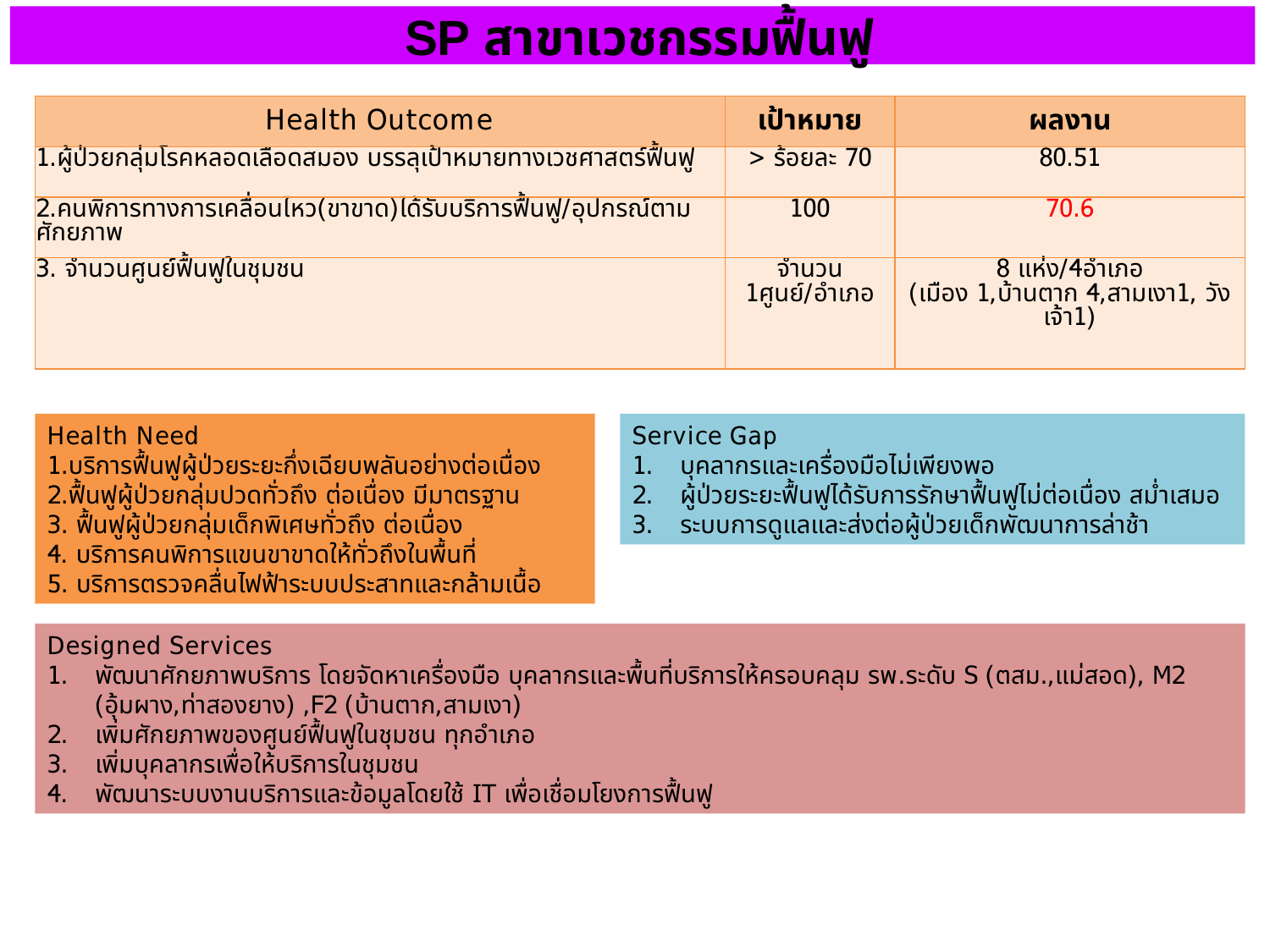

# SP สาขาเวชกรรมฟื้นฟู
| Health Outcome | เป้าหมาย | ผลงาน |
| --- | --- | --- |
| 1.ผู้ป่วยกลุ่มโรคหลอดเลือดสมอง บรรลุเป้าหมายทางเวชศาสตร์ฟื้นฟู | > ร้อยละ 70 | 80.51 |
| 2.คนพิการทางการเคลื่อนไหว(ขาขาด)ได้รับบริการฟื้นฟู/อุปกรณ์ตามศักยภาพ | 100 | 70.6 |
| 3. จำนวนศูนย์ฟื้นฟูในชุมชน | จำนวน 1ศูนย์/อำเภอ | 8 แห่ง/4อำเภอ (เมือง 1,บ้านตาก 4,สามเงา1, วังเจ้า1) |
Health Need
1.บริการฟื้นฟูผู้ป่วยระยะกึ่งเฉียบพลันอย่างต่อเนื่อง
2.ฟื้นฟูผู้ป่วยกลุ่มปวดทั่วถึง ต่อเนื่อง มีมาตรฐาน
3. ฟื้นฟูผู้ป่วยกลุ่มเด็กพิเศษทั่วถึง ต่อเนื่อง
4. บริการคนพิการแขนขาขาดให้ทั่วถึงในพื้นที่
5. บริการตรวจคลื่นไฟฟ้าระบบประสาทและกล้ามเนื้อ
Service Gap
บุคลากรและเครื่องมือไม่เพียงพอ
ผู้ป่วยระยะฟื้นฟูได้รับการรักษาฟื้นฟูไม่ต่อเนื่อง สม่ำเสมอ
ระบบการดูแลและส่งต่อผู้ป่วยเด็กพัฒนาการล่าช้า
Designed Services
พัฒนาศักยภาพบริการ โดยจัดหาเครื่องมือ บุคลากรและพื้นที่บริการให้ครอบคลุม รพ.ระดับ S (ตสม.,แม่สอด), M2 (อุ้มผาง,ท่าสองยาง) ,F2 (บ้านตาก,สามเงา)
เพิ่มศักยภาพของศูนย์ฟื้นฟูในชุมชน ทุกอำเภอ
เพิ่มบุคลากรเพื่อให้บริการในชุมชน
พัฒนาระบบงานบริการและข้อมูลโดยใช้ IT เพื่อเชื่อมโยงการฟื้นฟู